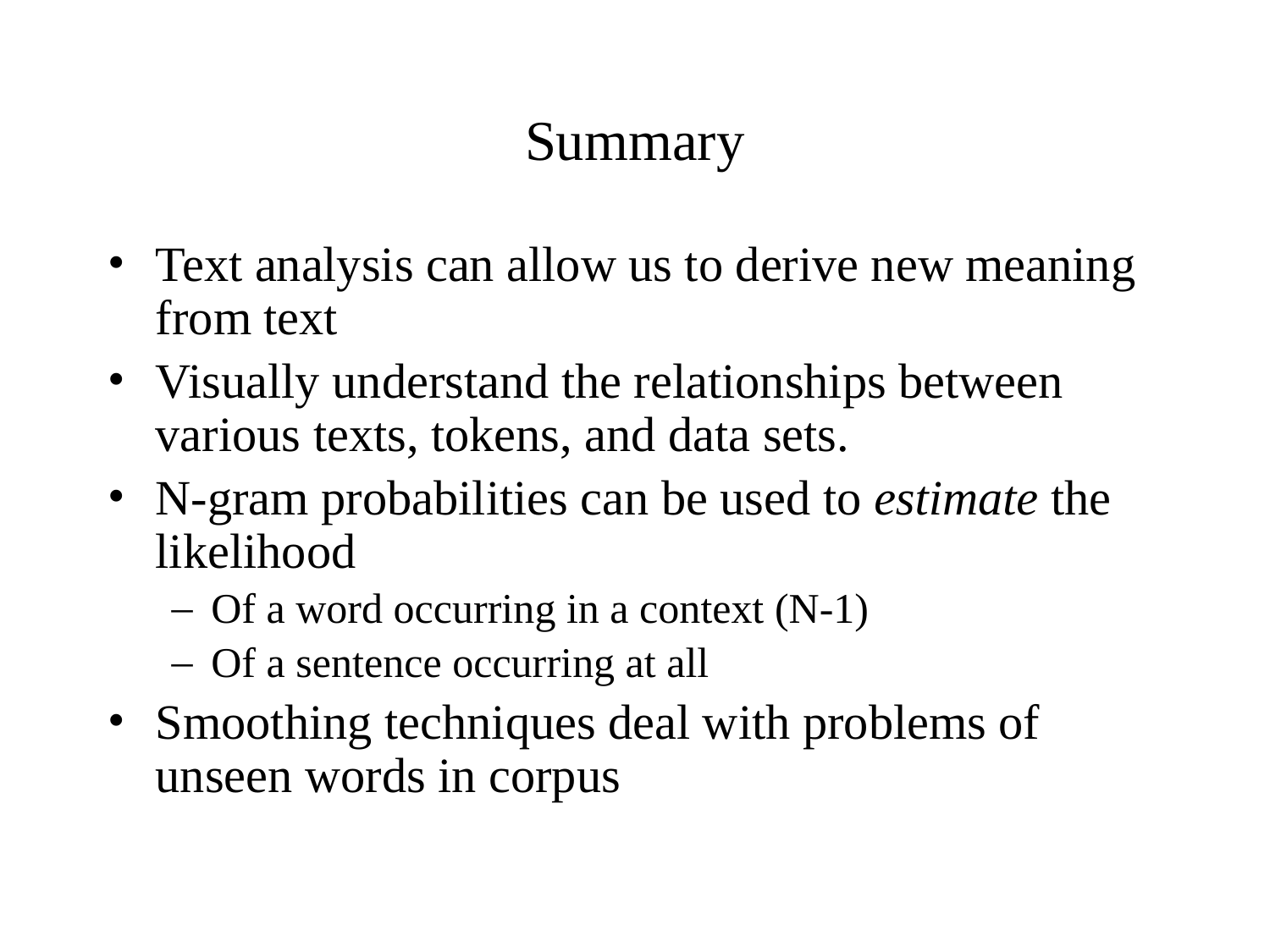

# Summary
Text analysis can allow us to derive new meaning from text
Visually understand the relationships between various texts, tokens, and data sets.
N-gram probabilities can be used to estimate the likelihood
Of a word occurring in a context (N-1)
Of a sentence occurring at all
Smoothing techniques deal with problems of unseen words in corpus